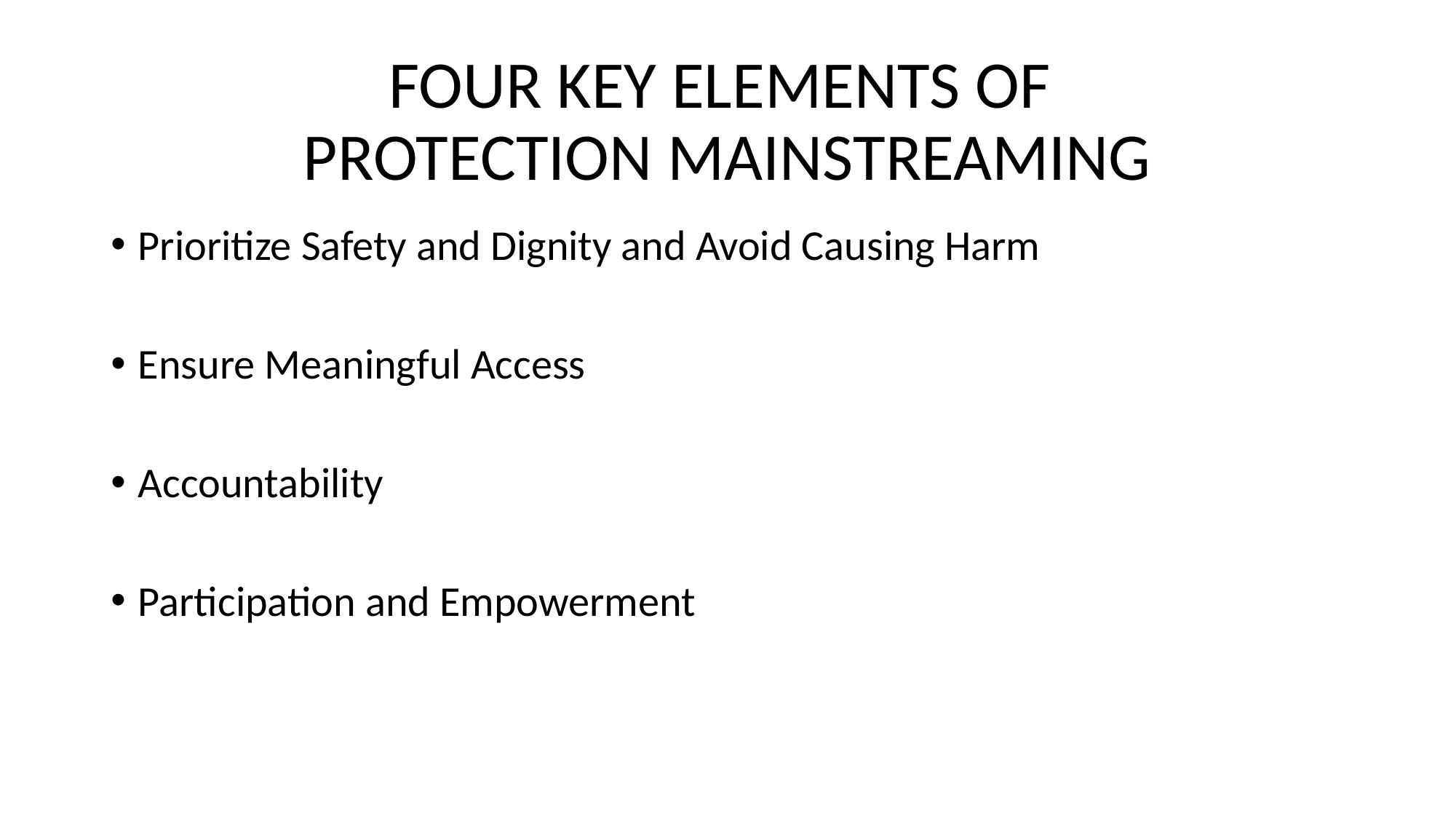

# FOUR KEY ELEMENTS OF PROTECTION MAINSTREAMING
Prioritize Safety and Dignity and Avoid Causing Harm
Ensure Meaningful Access
Accountability
Participation and Empowerment